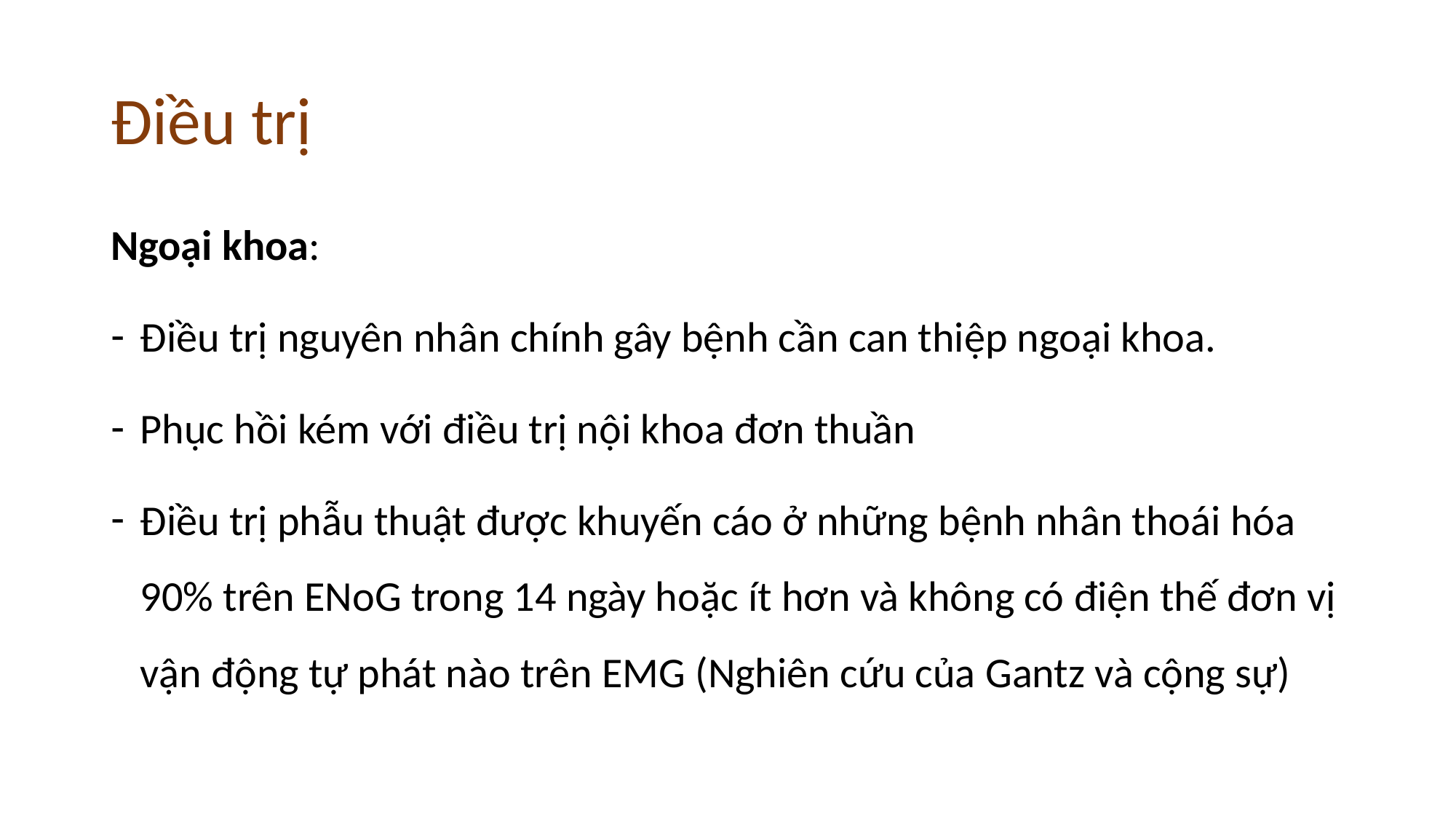

# Điều trị
Ngoại khoa:
Điều trị nguyên nhân chính gây bệnh cần can thiệp ngoại khoa.
Phục hồi kém với điều trị nội khoa đơn thuần
Điều trị phẫu thuật được khuyến cáo ở những bệnh nhân thoái hóa 90% trên ENoG trong 14 ngày hoặc ít hơn và không có điện thế đơn vị vận động tự phát nào trên EMG (Nghiên cứu của Gantz và cộng sự)